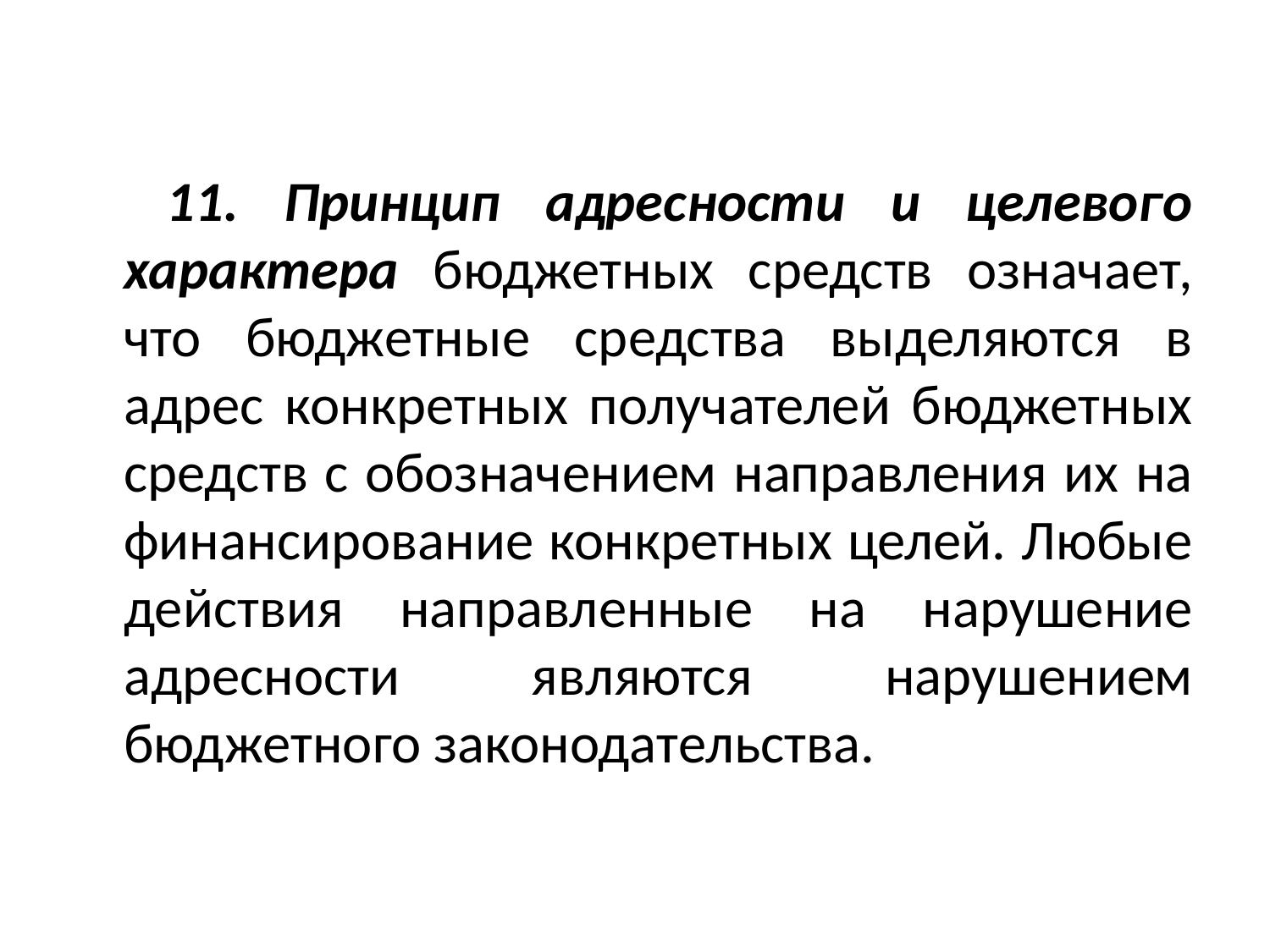

#
  11. Принцип адресности и целевого характера бюджетных средств означает, что бюджетные средства выделяются в адрес конкретных получателей бюджетных средств с обозначением направления их на финансирование конкретных целей. Любые действия направленные на нарушение адресности являются нарушением бюджетного законодательства.